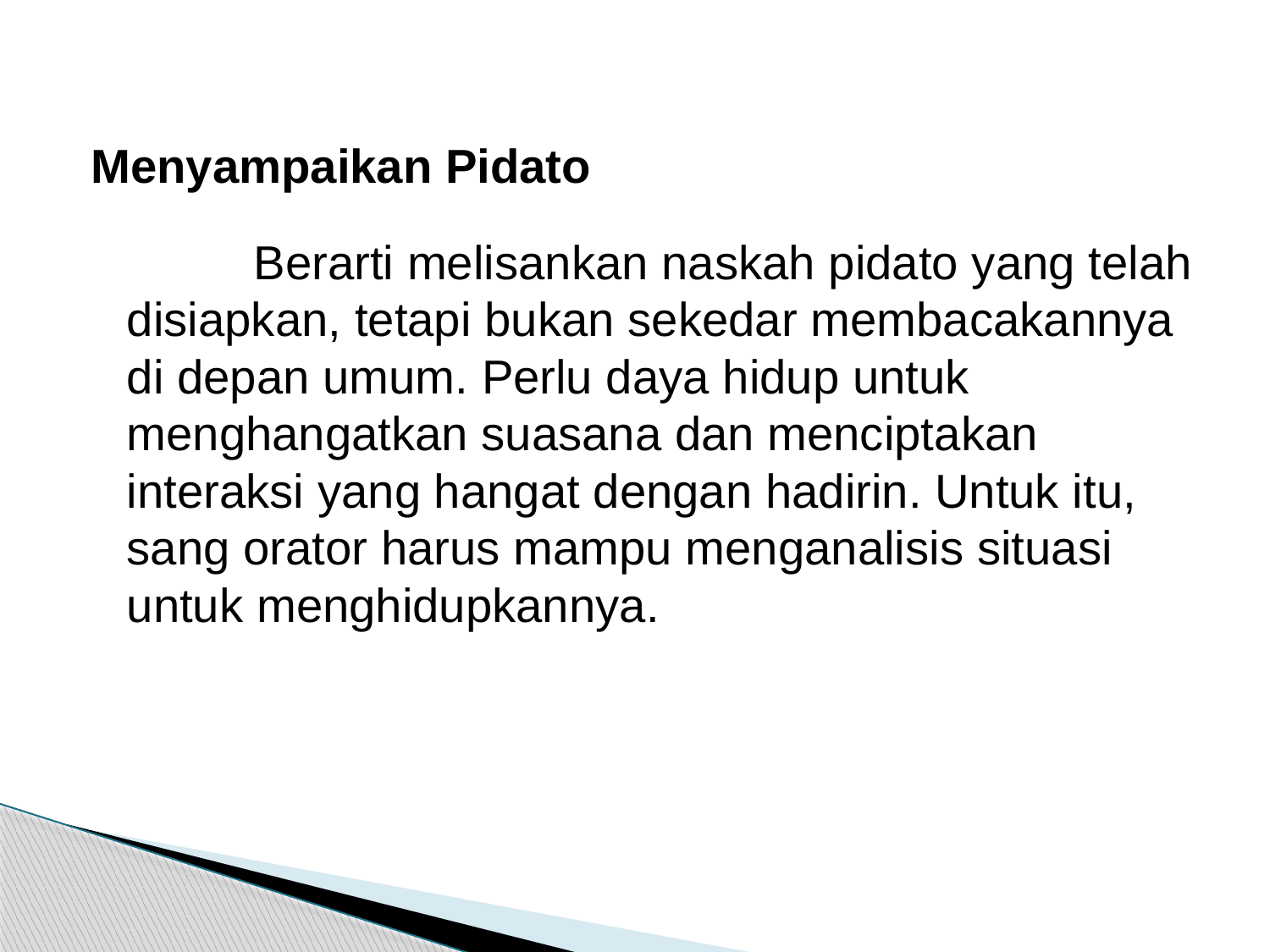

Menyampaikan Pidato

		Berarti melisankan naskah pidato yang telah disiapkan, tetapi bukan sekedar membacakannya di depan umum. Perlu daya hidup untuk menghangatkan suasana dan menciptakan interaksi yang hangat dengan hadirin. Untuk itu, sang orator harus mampu menganalisis situasi untuk menghidupkannya.